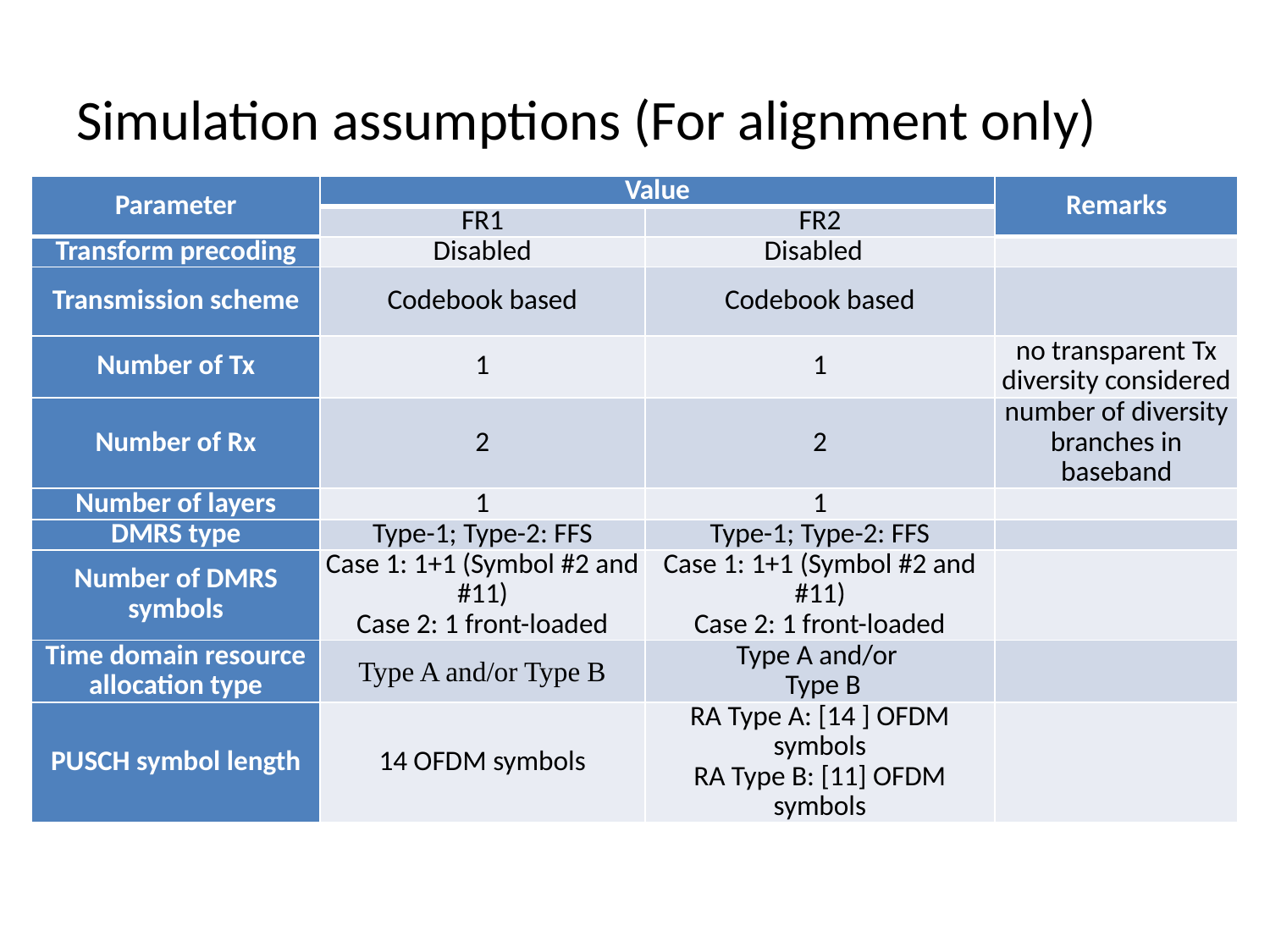

# Simulation assumptions (For alignment only)
| Parameter | Value |  | Remarks |
| --- | --- | --- | --- |
|  | FR1 | FR2 |  |
| Transform precoding | Disabled | Disabled |  |
| Transmission scheme | Codebook based | Codebook based |  |
| Number of Tx | 1 | 1 | no transparent Tx diversity considered |
| Number of Rx | 2 | 2 | number of diversity branches in baseband |
| Number of layers | 1 | 1 |  |
| DMRS type | Type-1; Type-2: FFS | Type-1; Type-2: FFS |  |
| Number of DMRS symbols | Case 1: 1+1 (Symbol #2 and #11) Case 2: 1 front-loaded | Case 1: 1+1 (Symbol #2 and #11) Case 2: 1 front-loaded |  |
| Time domain resource allocation type | Type A and/or Type B | Type A and/or Type B |  |
| PUSCH symbol length | 14 OFDM symbols | RA Type A: [14 ] OFDM symbols RA Type B: [11] OFDM symbols |  |